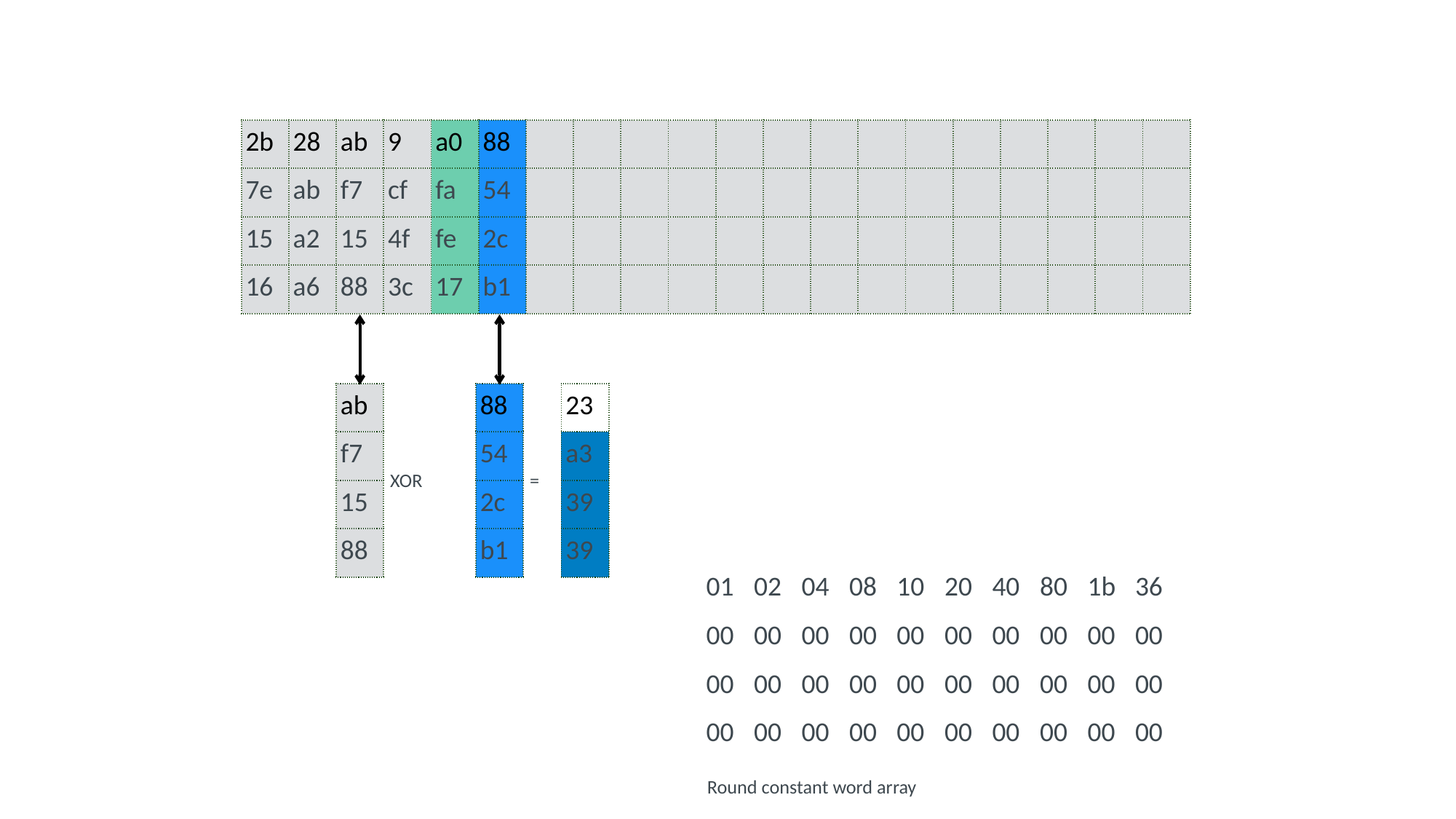

| 2b | 28 | ab | 9 | a0 | 88 |  |  |  |  |  |  |  |  |  |  |  |  |  |  |
| --- | --- | --- | --- | --- | --- | --- | --- | --- | --- | --- | --- | --- | --- | --- | --- | --- | --- | --- | --- |
| 7e | ab | f7 | cf | fa | 54 |  |  |  |  |  |  |  |  |  |  |  |  |  |  |
| 15 | a2 | 15 | 4f | fe | 2c |  |  |  |  |  |  |  |  |  |  |  |  |  |  |
| 16 | a6 | 88 | 3c | 17 | b1 |  |  |  |  |  |  |  |  |  |  |  |  |  |  |

| ab |
| --- |
| f7 |
| 15 |
| 88 |
| 88 |
| --- |
| 54 |
| 2c |
| b1 |
| 23 |
| --- |
| a3 |
| 39 |
| 39 |
XOR
=
| 01 | 02 | 04 | 08 | 10 | 20 | 40 | 80 | 1b | 36 |
| --- | --- | --- | --- | --- | --- | --- | --- | --- | --- |
| 00 | 00 | 00 | 00 | 00 | 00 | 00 | 00 | 00 | 00 |
| 00 | 00 | 00 | 00 | 00 | 00 | 00 | 00 | 00 | 00 |
| 00 | 00 | 00 | 00 | 00 | 00 | 00 | 00 | 00 | 00 |
Round constant word array